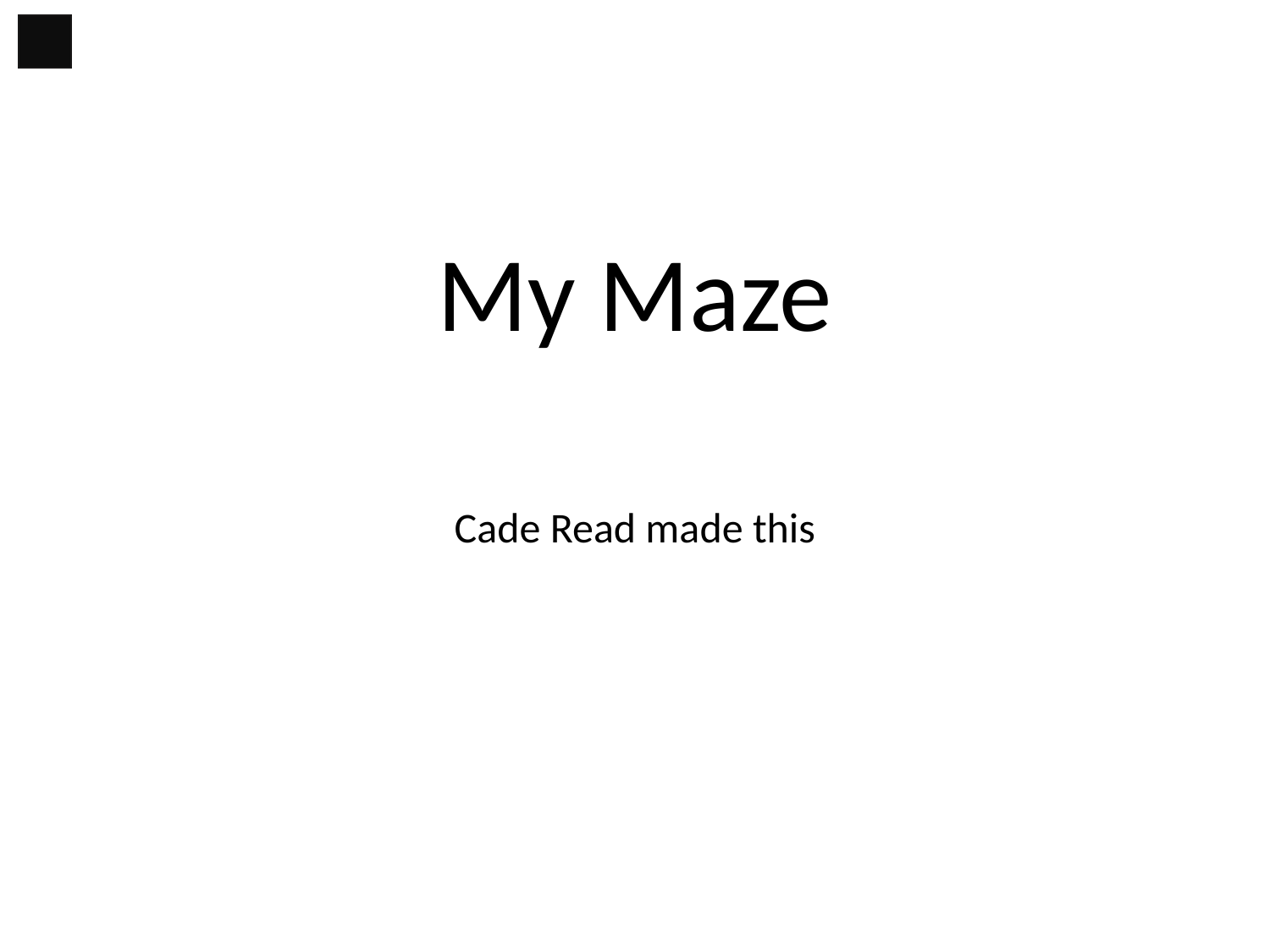

# My Maze
Cade Read made this